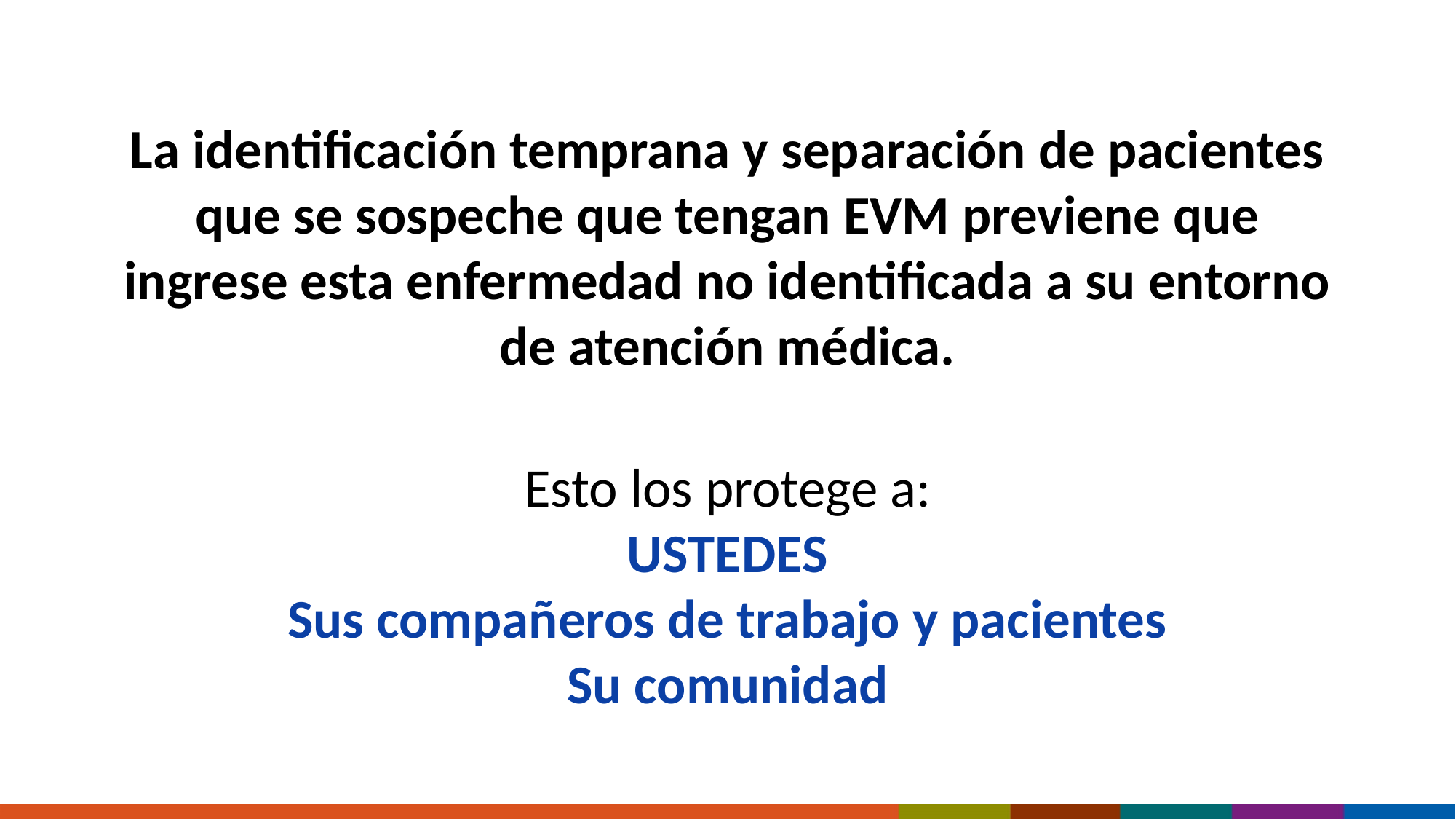

La identificación temprana y separación de pacientes que se sospeche que tengan EVM previene que ingrese esta enfermedad no identificada a su entorno de atención médica.

Esto los protege a:
USTEDES
Sus compañeros de trabajo y pacientes
Su comunidad